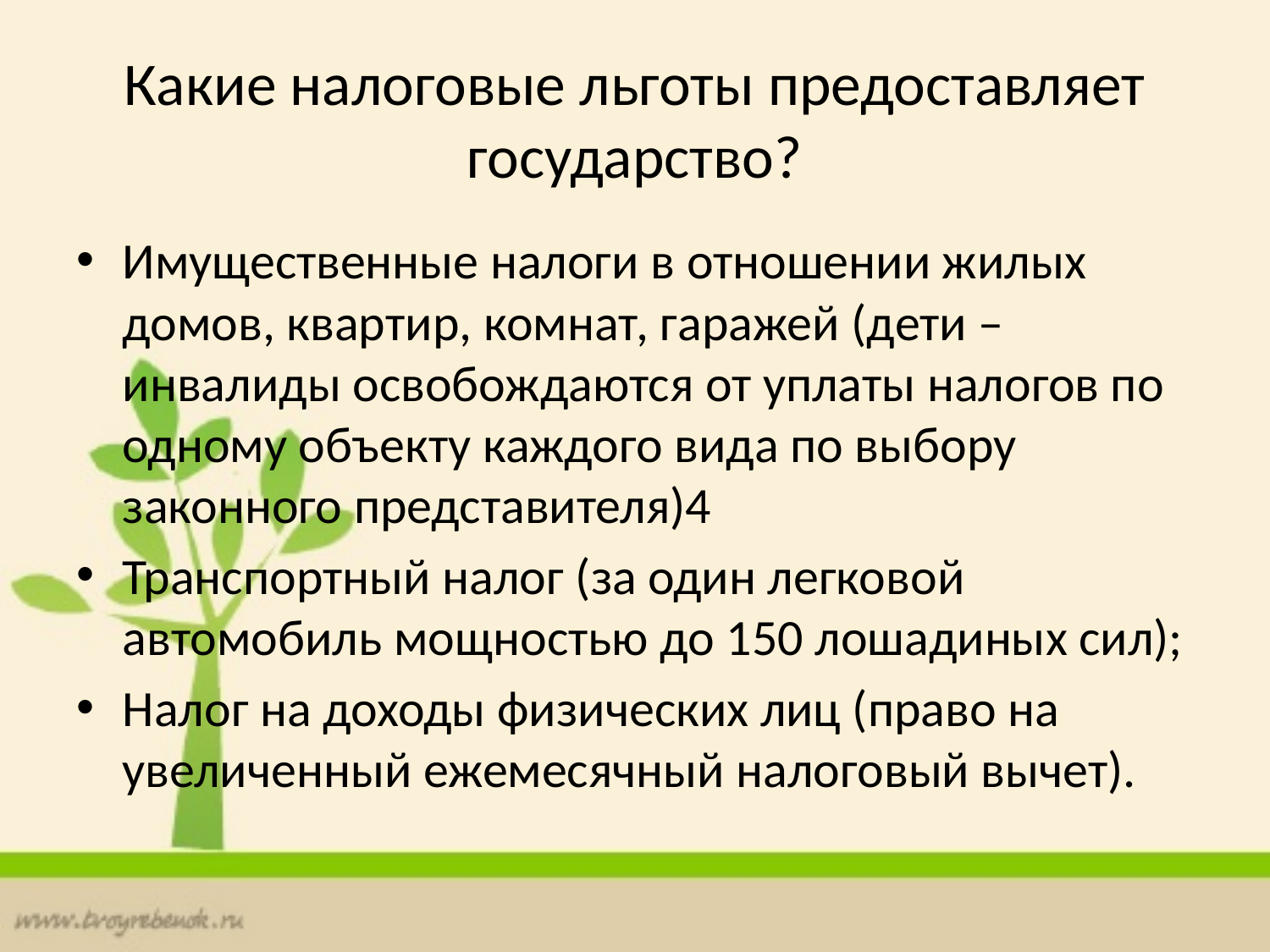

# Какие налоговые льготы предоставляет государство?
Имущественные налоги в отношении жилых домов, квартир, комнат, гаражей (дети – инвалиды освобождаются от уплаты налогов по одному объекту каждого вида по выбору законного представителя)4
Транспортный налог (за один легковой автомобиль мощностью до 150 лошадиных сил);
Налог на доходы физических лиц (право на увеличенный ежемесячный налоговый вычет).